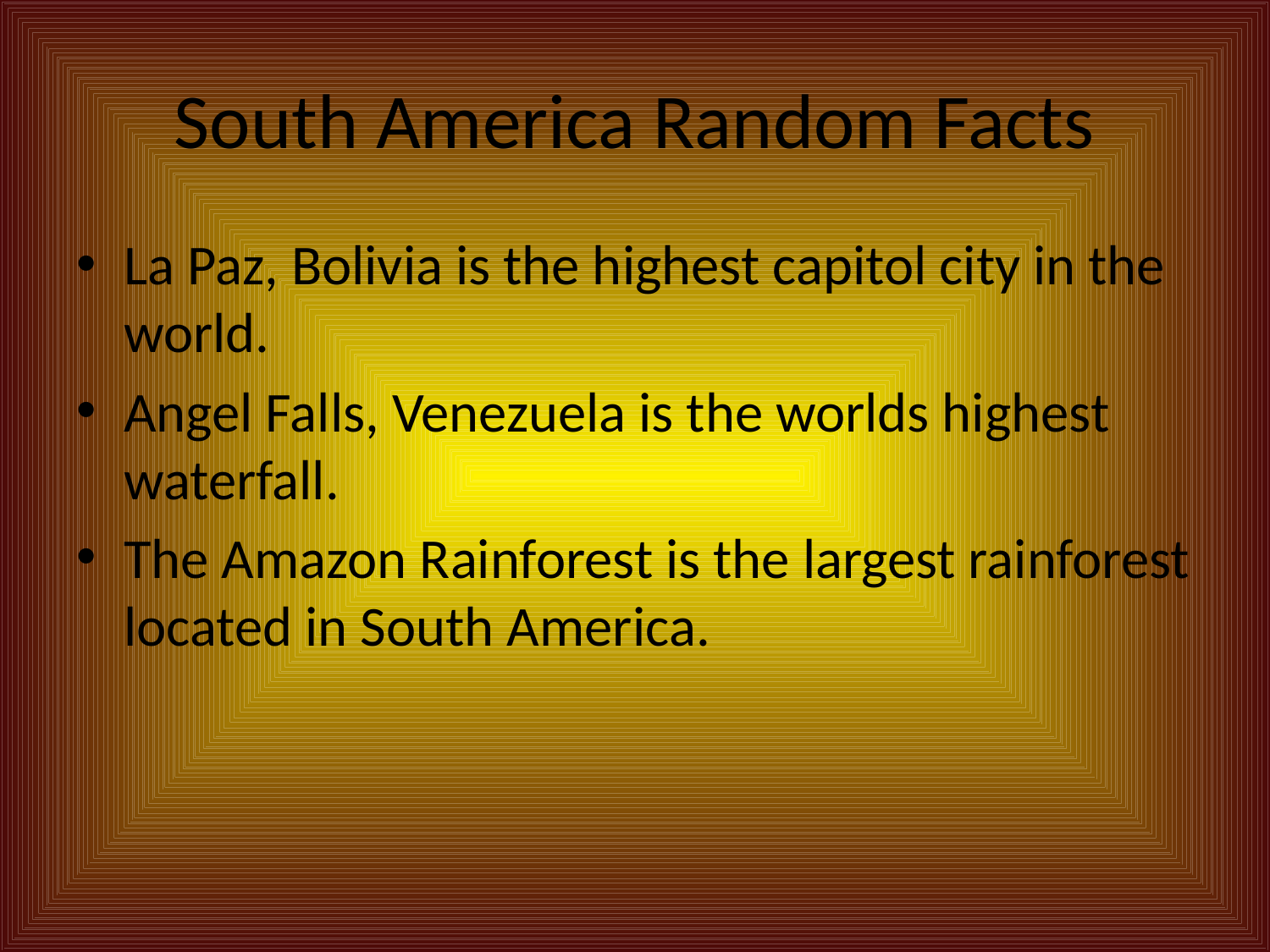

# South America Random Facts
La Paz, Bolivia is the highest capitol city in the world.
Angel Falls, Venezuela is the worlds highest waterfall.
The Amazon Rainforest is the largest rainforest located in South America.